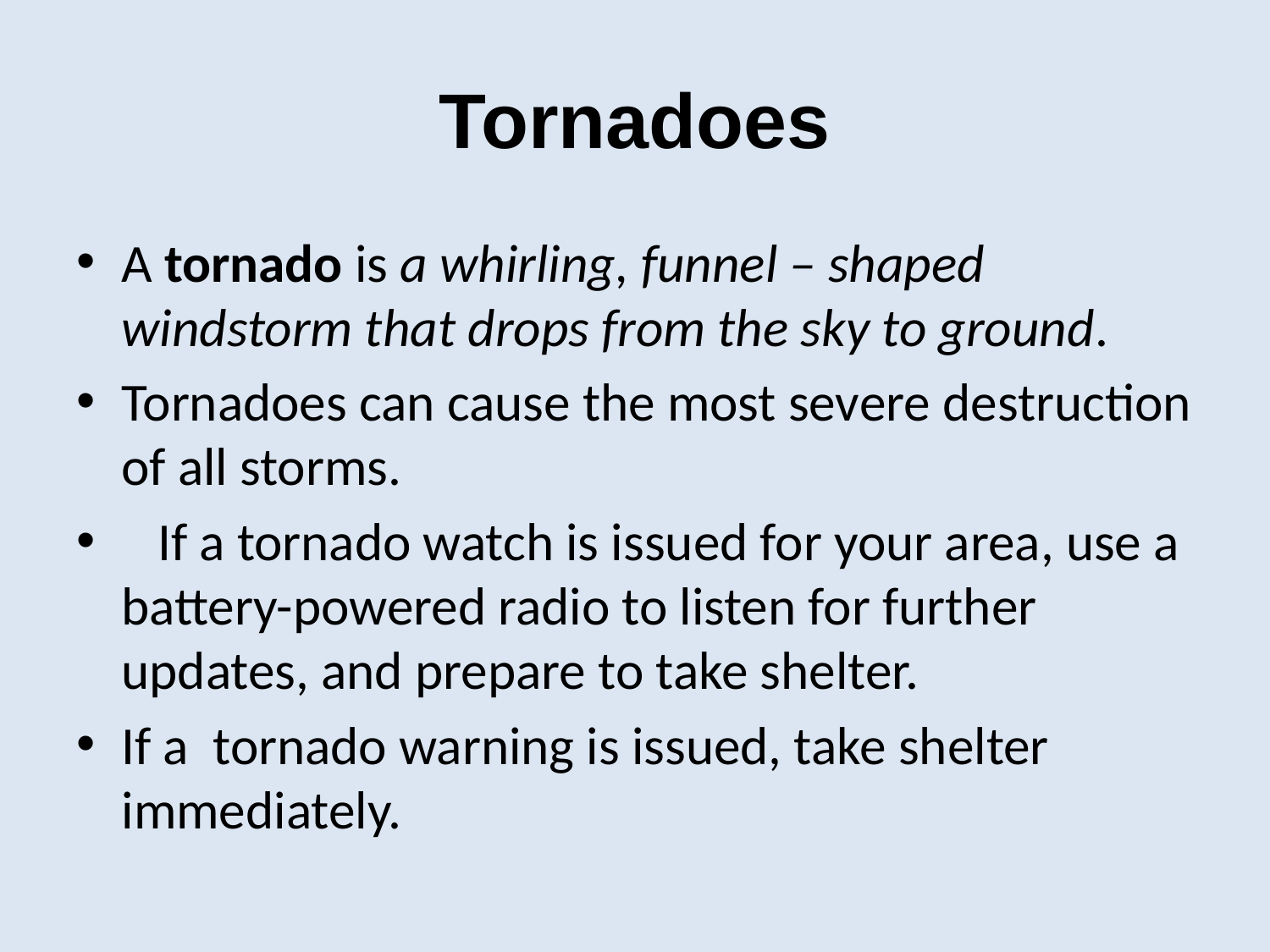

# Tornadoes
A tornado is a whirling, funnel – shaped windstorm that drops from the sky to ground.
Tornadoes can cause the most severe destruction of all storms.
   If a tornado watch is issued for your area, use a battery-powered radio to listen for further  updates, and prepare to take shelter.
If a  tornado warning is issued, take shelter immediately.